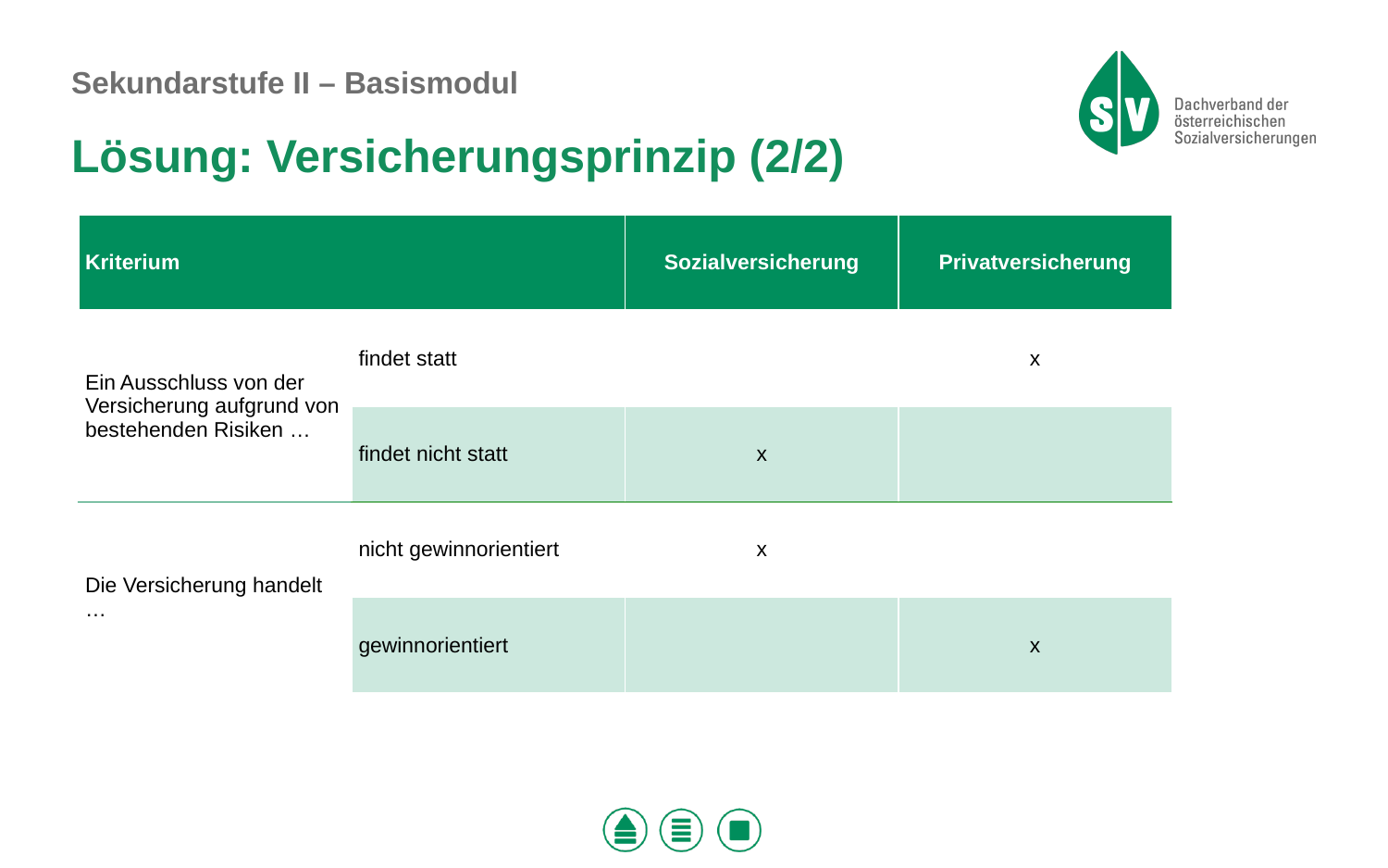

Lösung: Versicherungsprinzip (2/2)
| Kriterium |  | Sozialversicherung | Privatversicherung |
| --- | --- | --- | --- |
| Ein Ausschluss von der Versicherung aufgrund von bestehenden Risiken … | findet statt |  | x |
|  | findet nicht statt | x |  |
| Die Versicherung handelt … | nicht gewinnorientiert | x |  |
|  | gewinnorientiert |  | x |
9